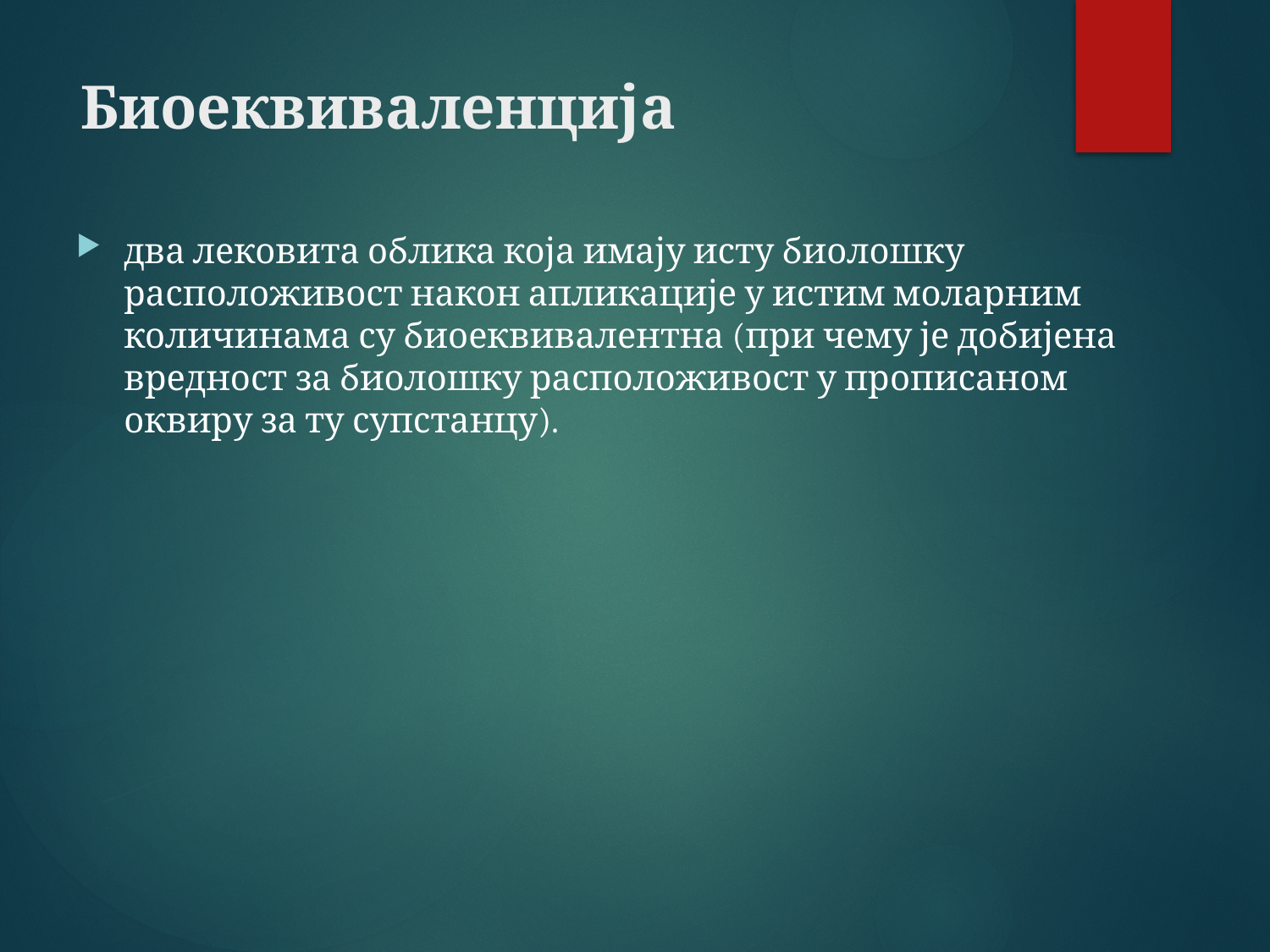

# Биоеквиваленција
два лековита облика која имају исту биолошку расположивост након апликације у истим моларним количинама су биоеквивалентна (при чему је добијена вредност за биолошку расположивост у прописаном оквиру за ту супстанцу).